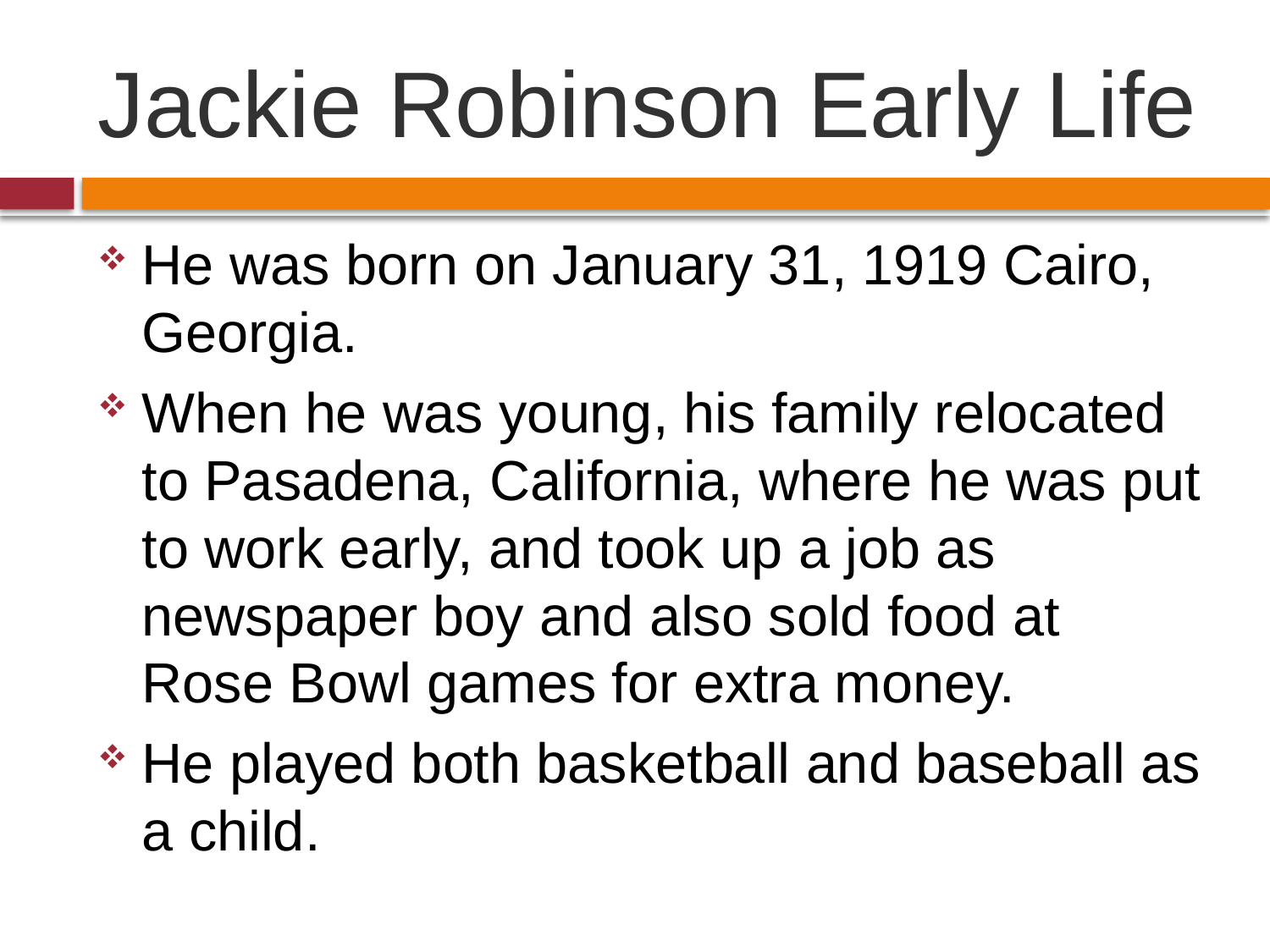

# Jackie Robinson Early Life
He was born on January 31, 1919 Cairo, Georgia.
When he was young, his family relocated to Pasadena, California, where he was put to work early, and took up a job as newspaper boy and also sold food at Rose Bowl games for extra money.
He played both basketball and baseball as a child.